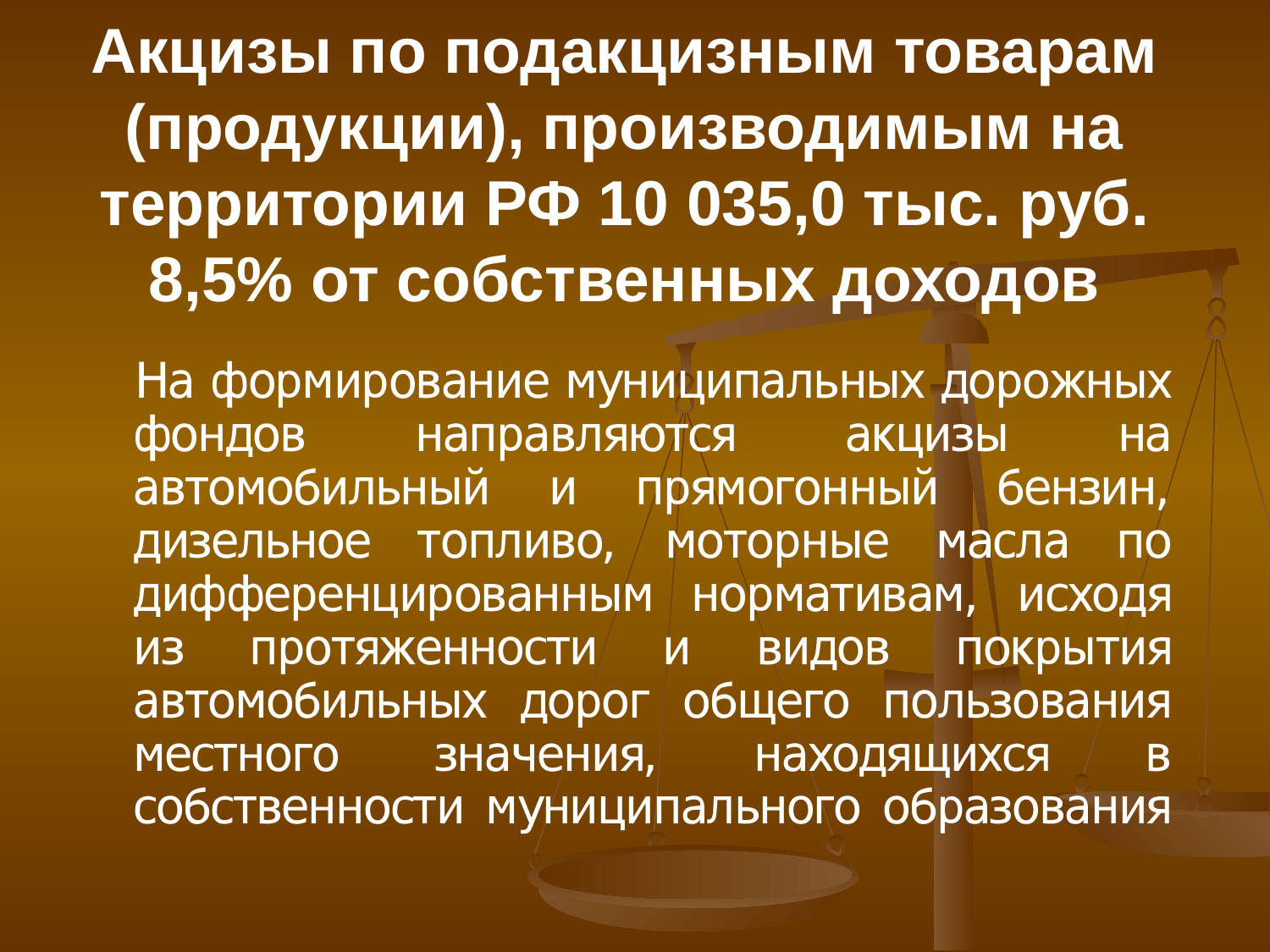

# Акцизы по подакцизным товарам (продукции), производимым на территории РФ 10 035,0 тыс. руб. 8,5% от собственных доходов
   На формирование муниципальных дорожных фондов направляются акцизы на автомобильный и прямогонный бензин, дизельное топливо, моторные масла по дифференцированным нормативам, исходя из протяженности и видов покрытия автомобильных дорог общего пользования местного значения, находящихся в собственности муниципального образования